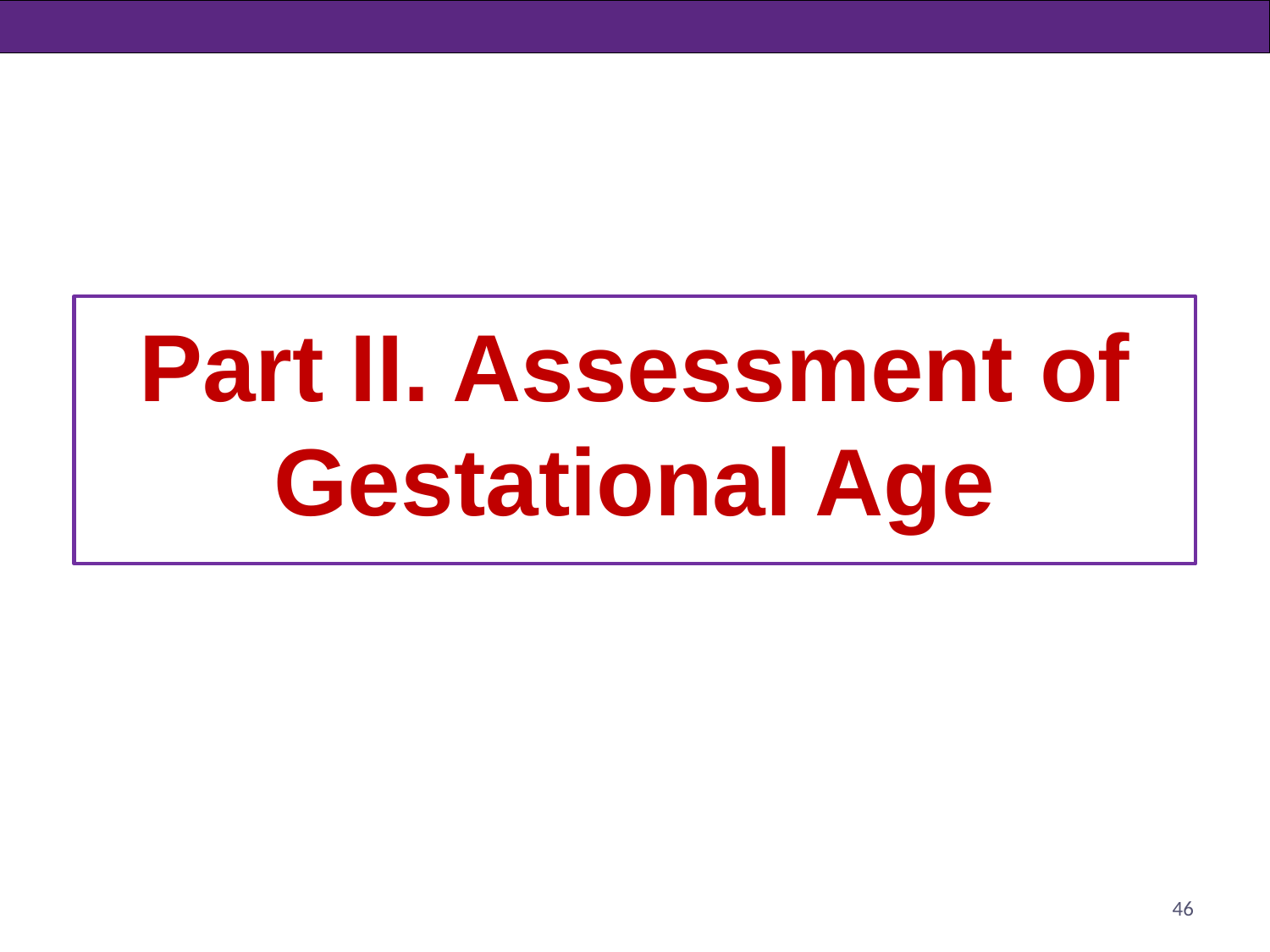

# Part II. Assessment of Gestational Age
46